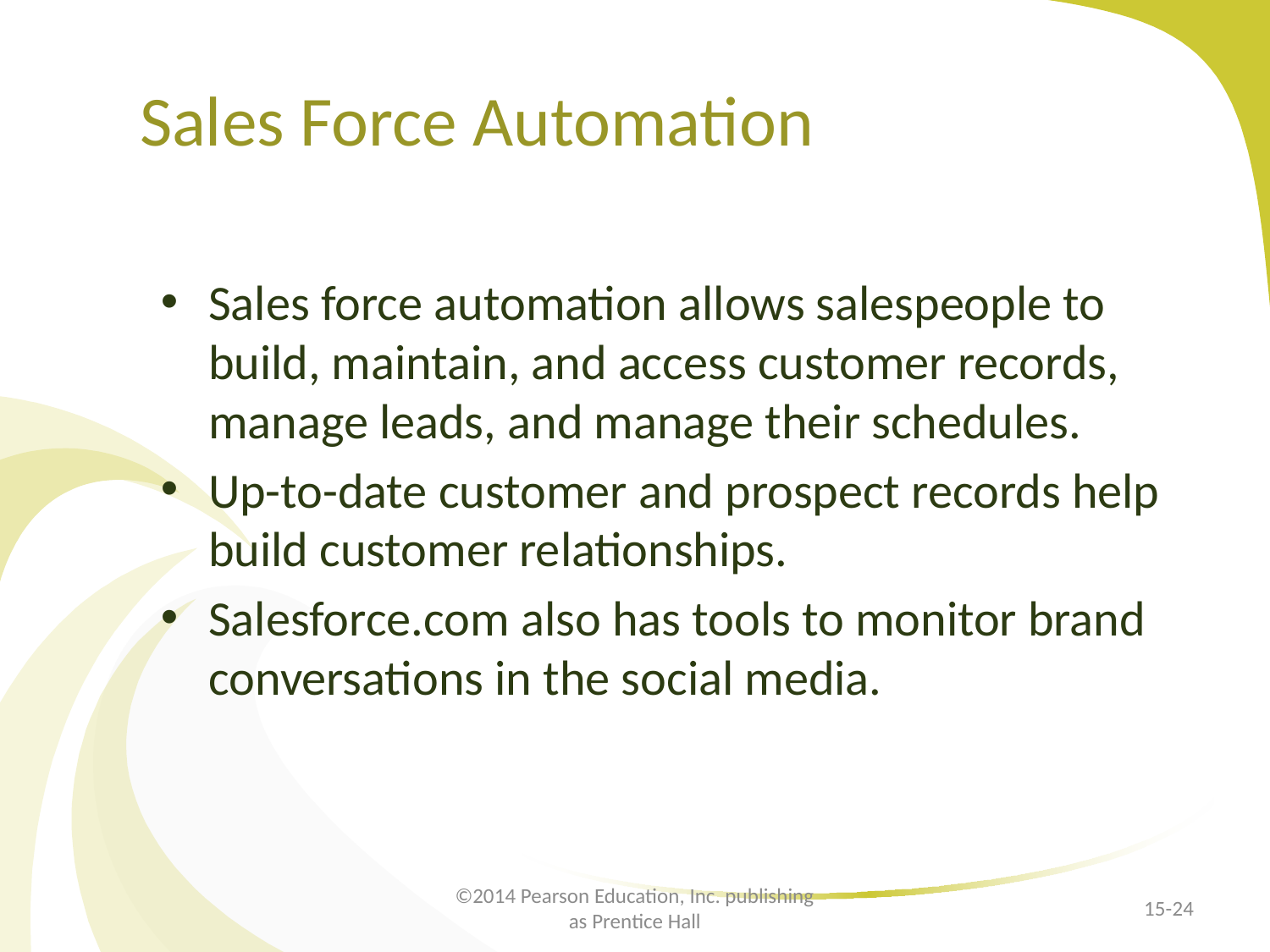

# Sales Force Automation
Sales force automation allows salespeople to build, maintain, and access customer records, manage leads, and manage their schedules.
Up-to-date customer and prospect records help build customer relationships.
Salesforce.com also has tools to monitor brand conversations in the social media.
©2014 Pearson Education, Inc. publishing as Prentice Hall
15-24